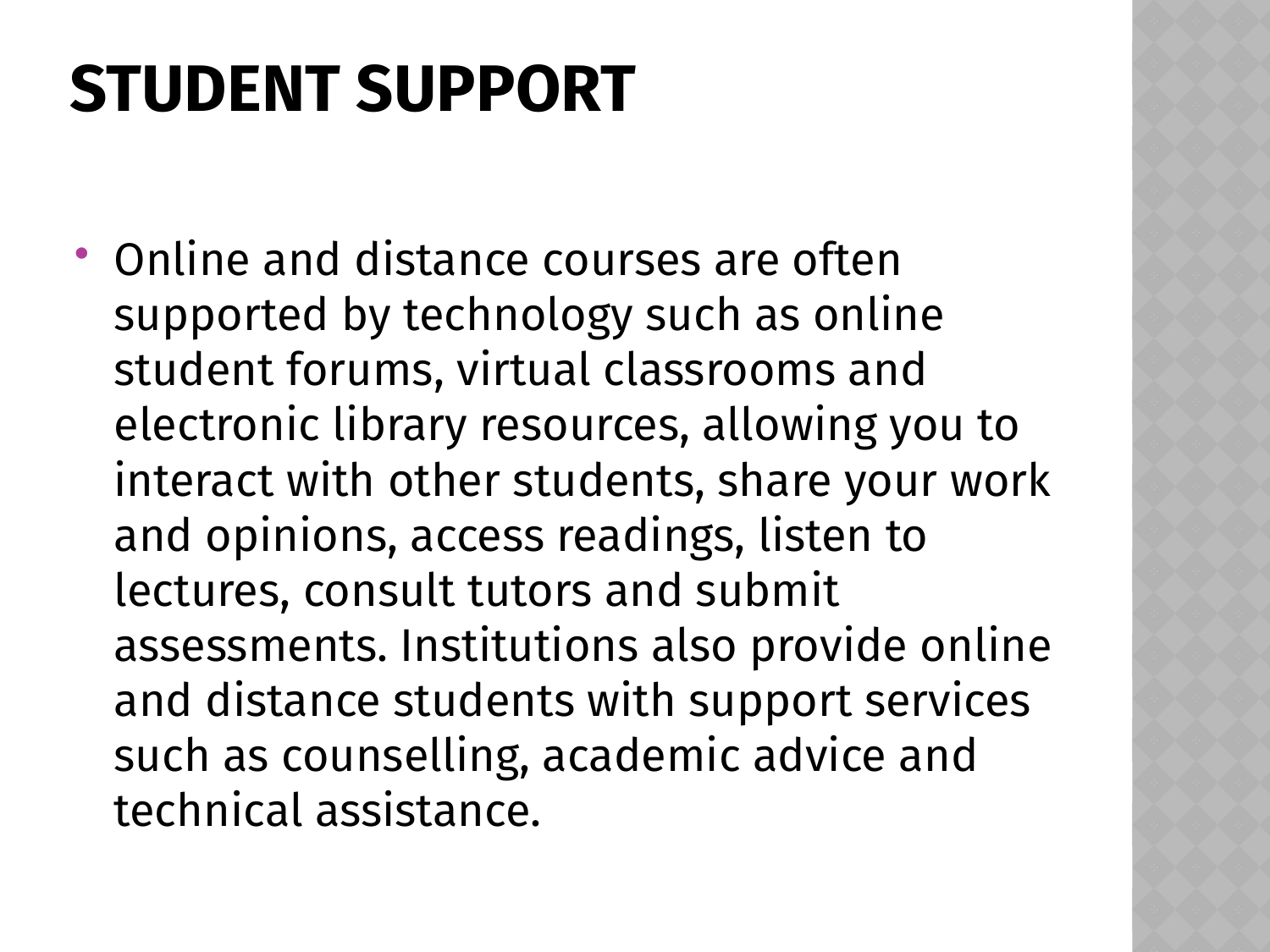

# Student support
Online and distance courses are often supported by technology such as online student forums, virtual classrooms and electronic library resources, allowing you to interact with other students, share your work and opinions, access readings, listen to lectures, consult tutors and submit assessments. Institutions also provide online and distance students with support services such as counselling, academic advice and technical assistance.